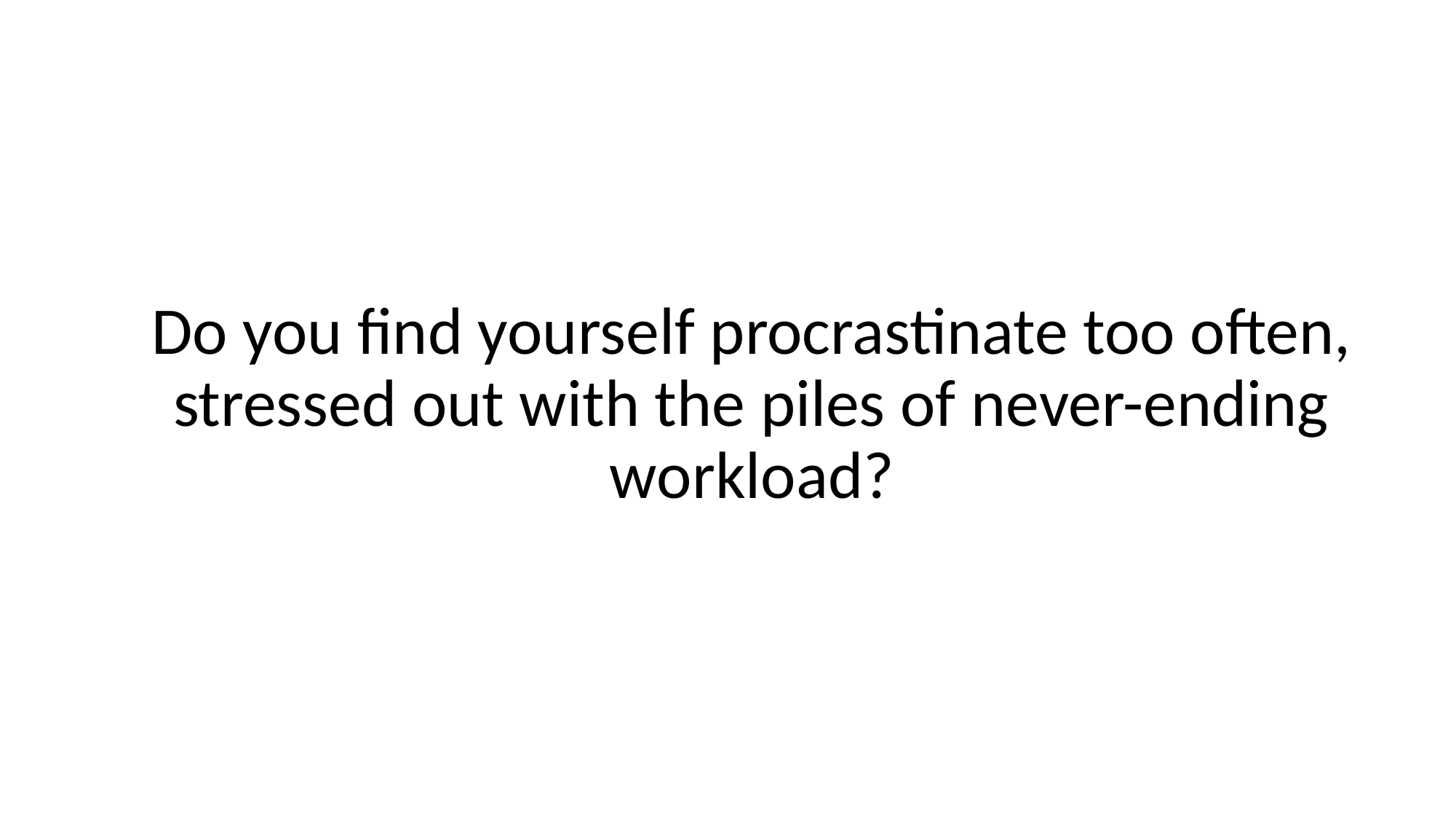

Do you find yourself procrastinate too often, stressed out with the piles of never-ending workload?